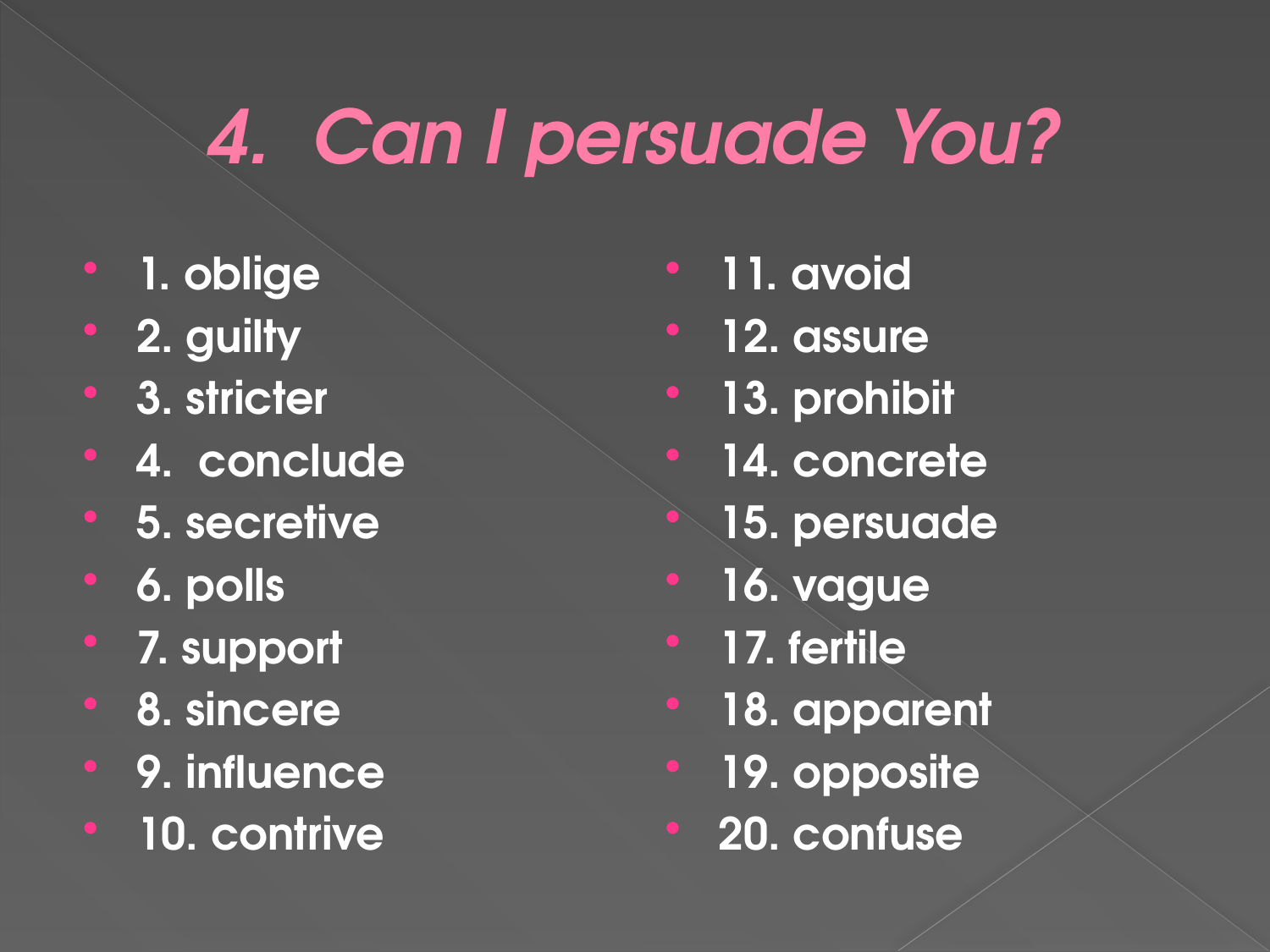

# 4.  Can I persuade You?
1. oblige
2. guilty
3. stricter
4.  conclude
5. secretive
6. polls
7. support
8. sincere
9. influence
10. contrive
11. avoid
12. assure
13. prohibit
14. concrete
15. persuade
16. vague
17. fertile
18. apparent
19. opposite
20. confuse